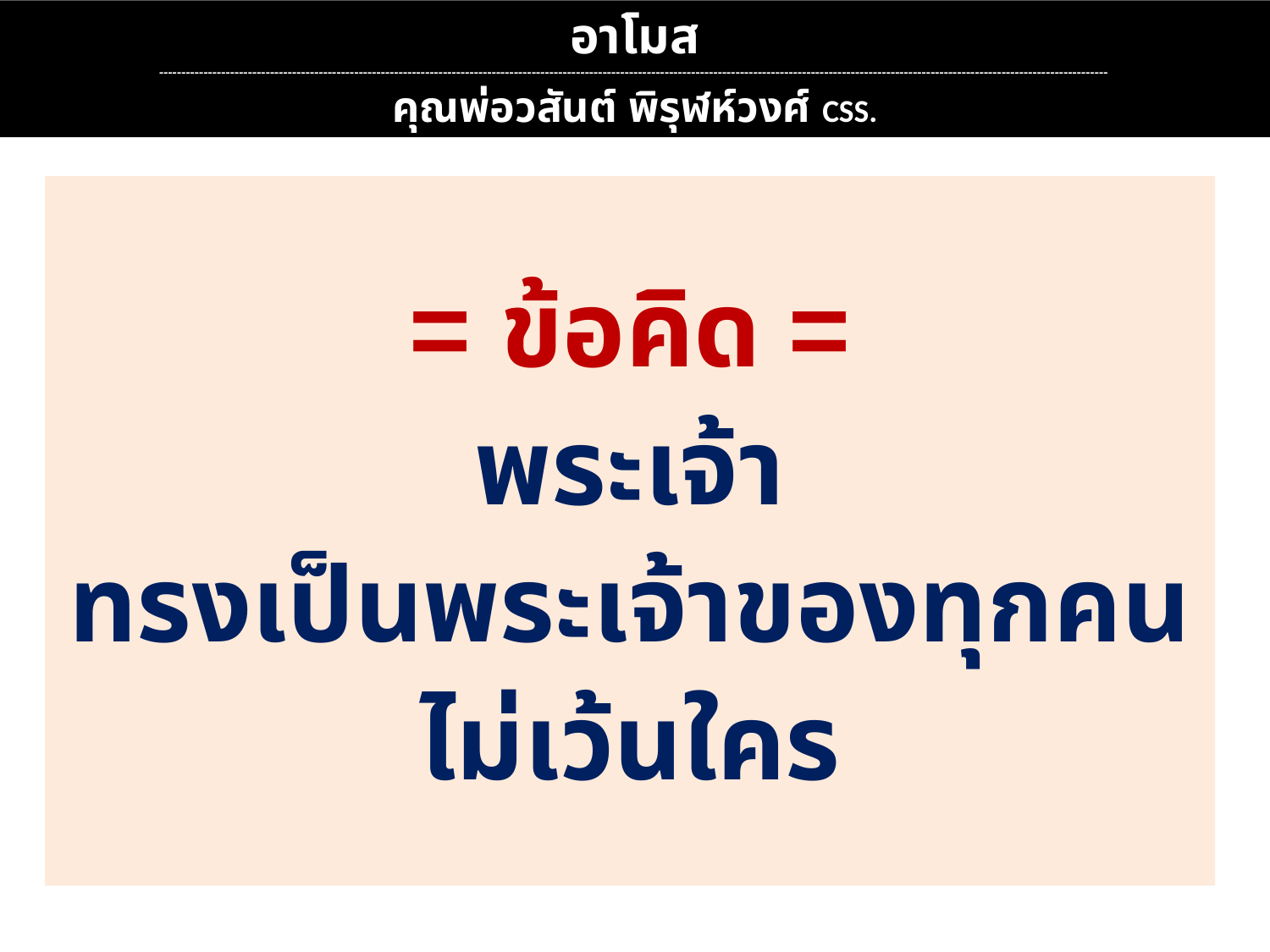

อาโมส
----------------------------------------------------------------------------------------------------------------------------------------------------------------------------------------------------------------------
คุณพ่อวสันต์ พิรุฬห์วงศ์ CSS.
= ข้อคิด =
พระเจ้า
ทรงเป็นพระเจ้าของทุกคน
ไม่เว้นใคร